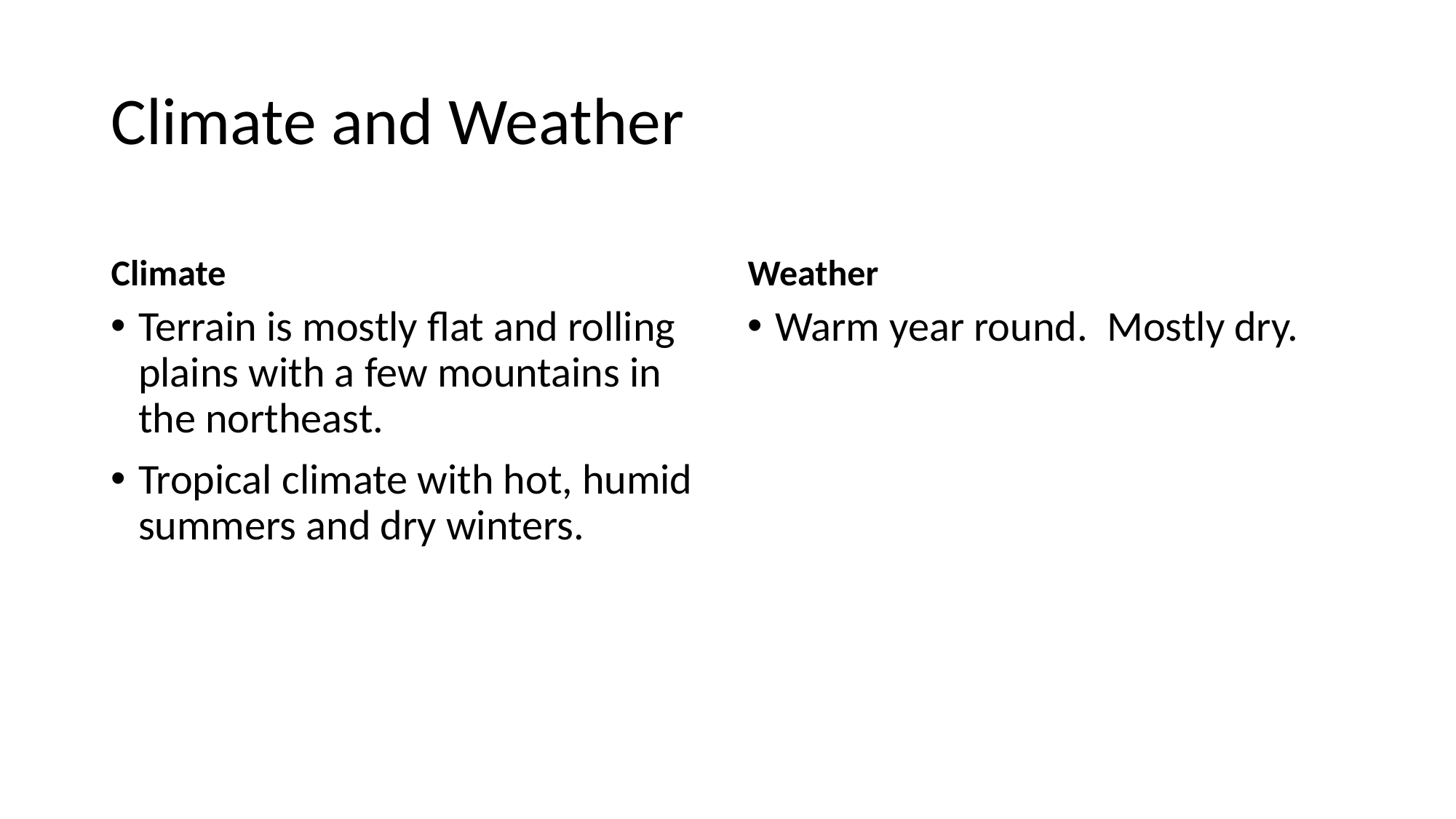

# Climate and Weather
Climate
Weather
Terrain is mostly flat and rolling plains with a few mountains in the northeast.
Tropical climate with hot, humid summers and dry winters.
Warm year round.  Mostly dry.